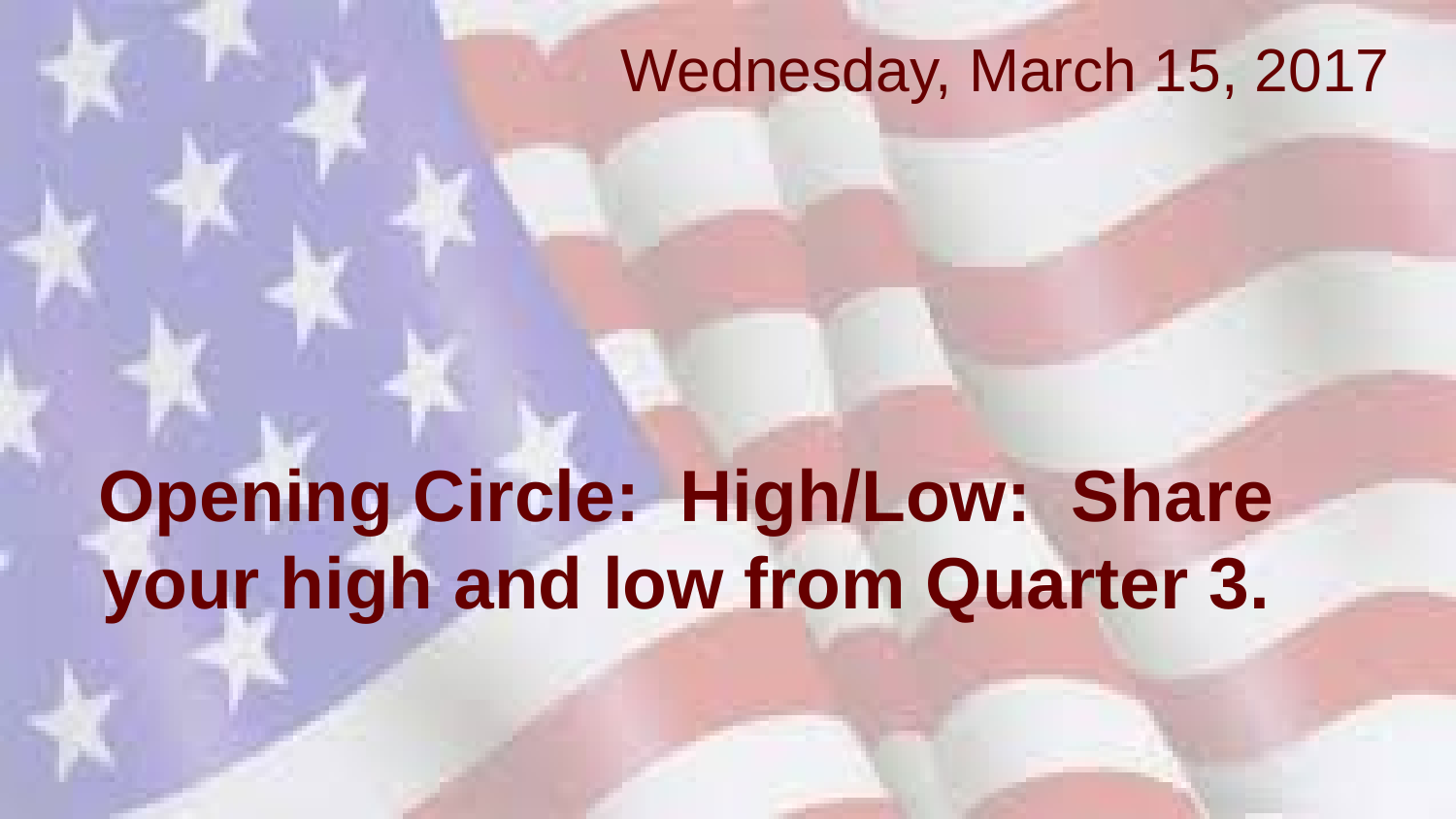

# Wednesday, March 15, 2017

Opening Circle:  High/Low:  Share your high and low from Quarter 3.